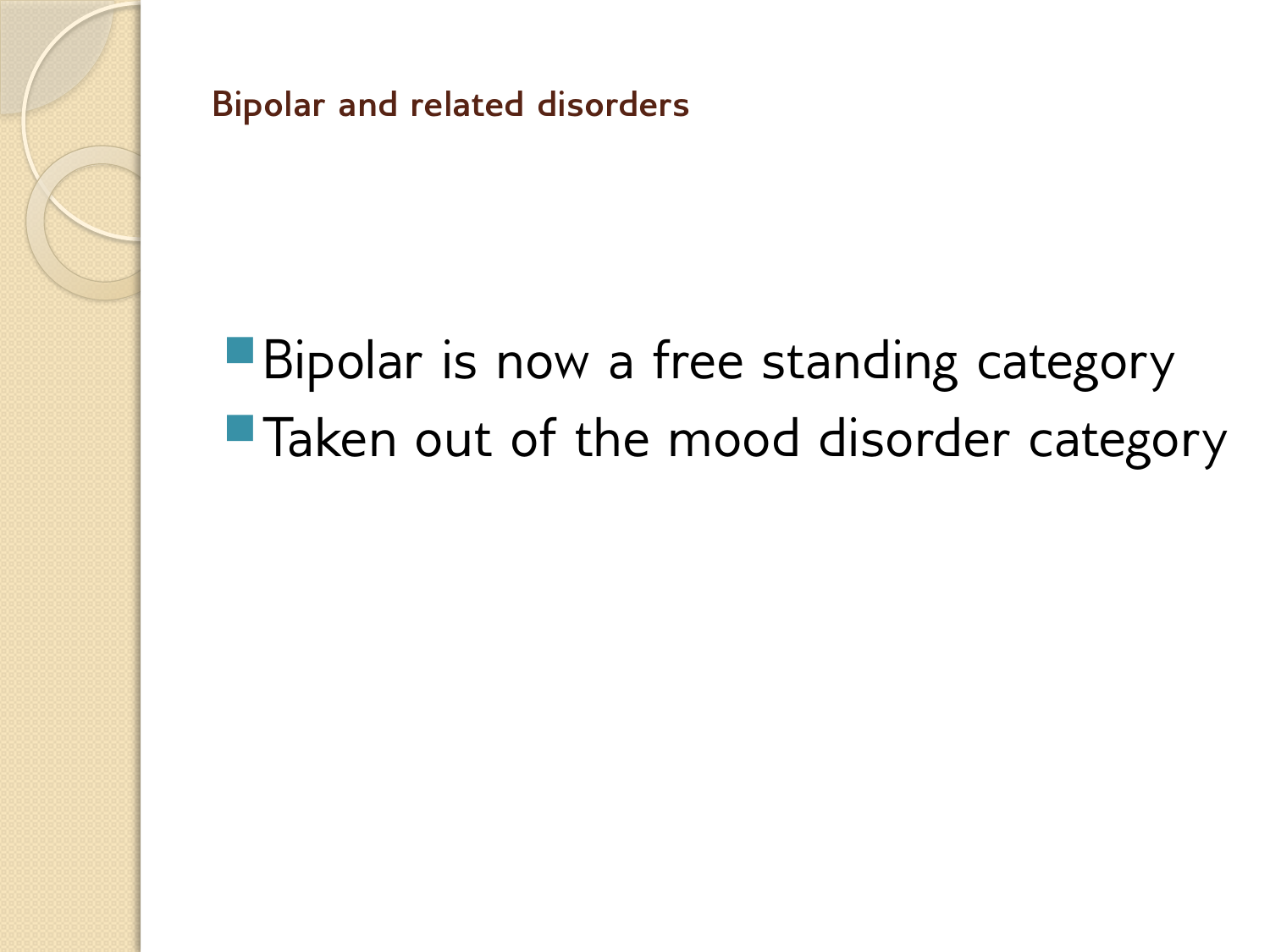

# Bipolar and related disorders
Bipolar is now a free standing category
Taken out of the mood disorder category